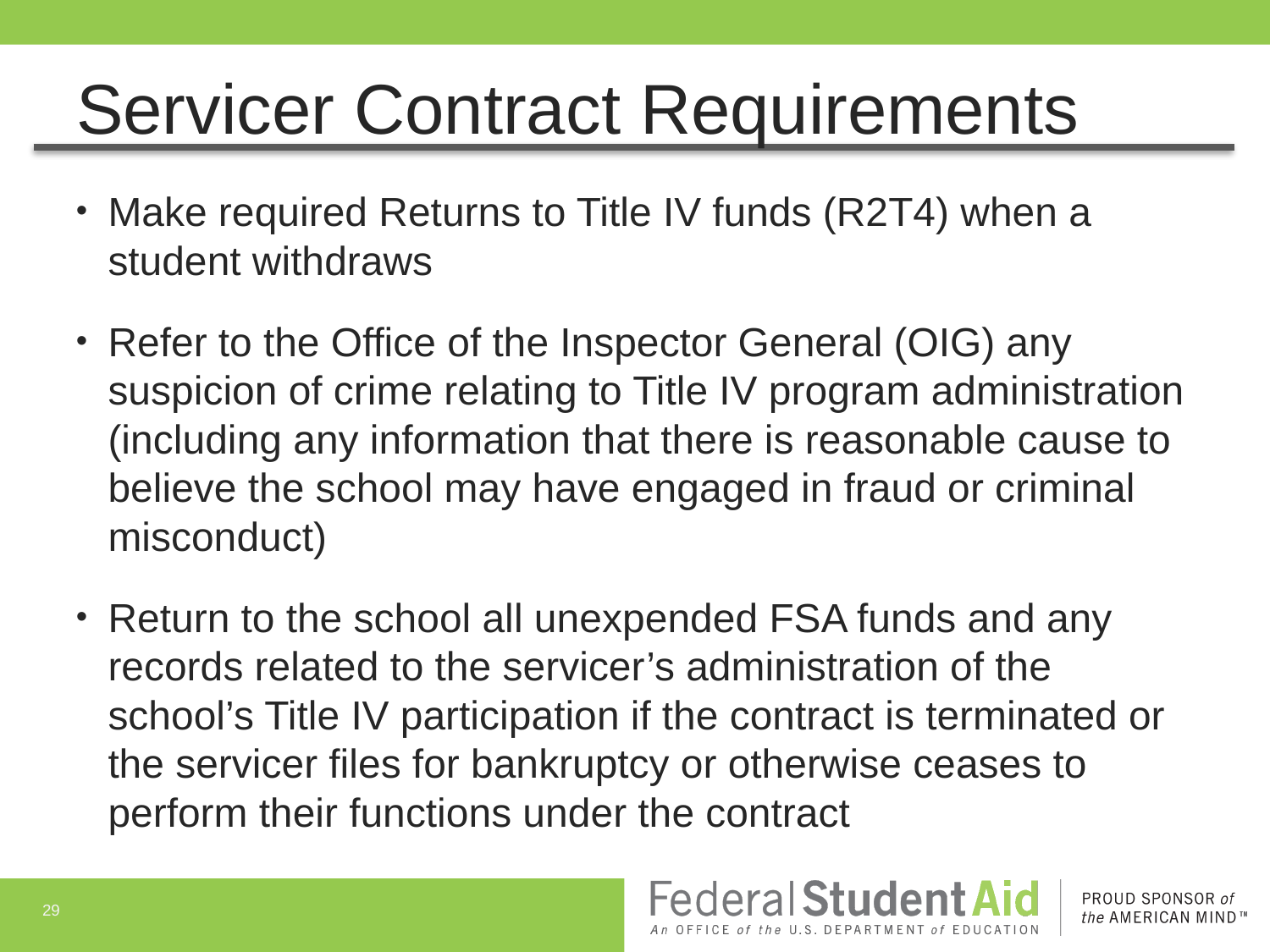

# Servicer Contract Requirements
Make required Returns to Title IV funds (R2T4) when a student withdraws

Refer to the Office of the Inspector General (OIG) any suspicion of crime relating to Title IV program administration (including any information that there is reasonable cause to believe the school may have engaged in fraud or criminal misconduct)

Return to the school all unexpended FSA funds and any records related to the servicer’s administration of the school’s Title IV participation if the contract is terminated or the servicer files for bankruptcy or otherwise ceases to perform their functions under the contract
29